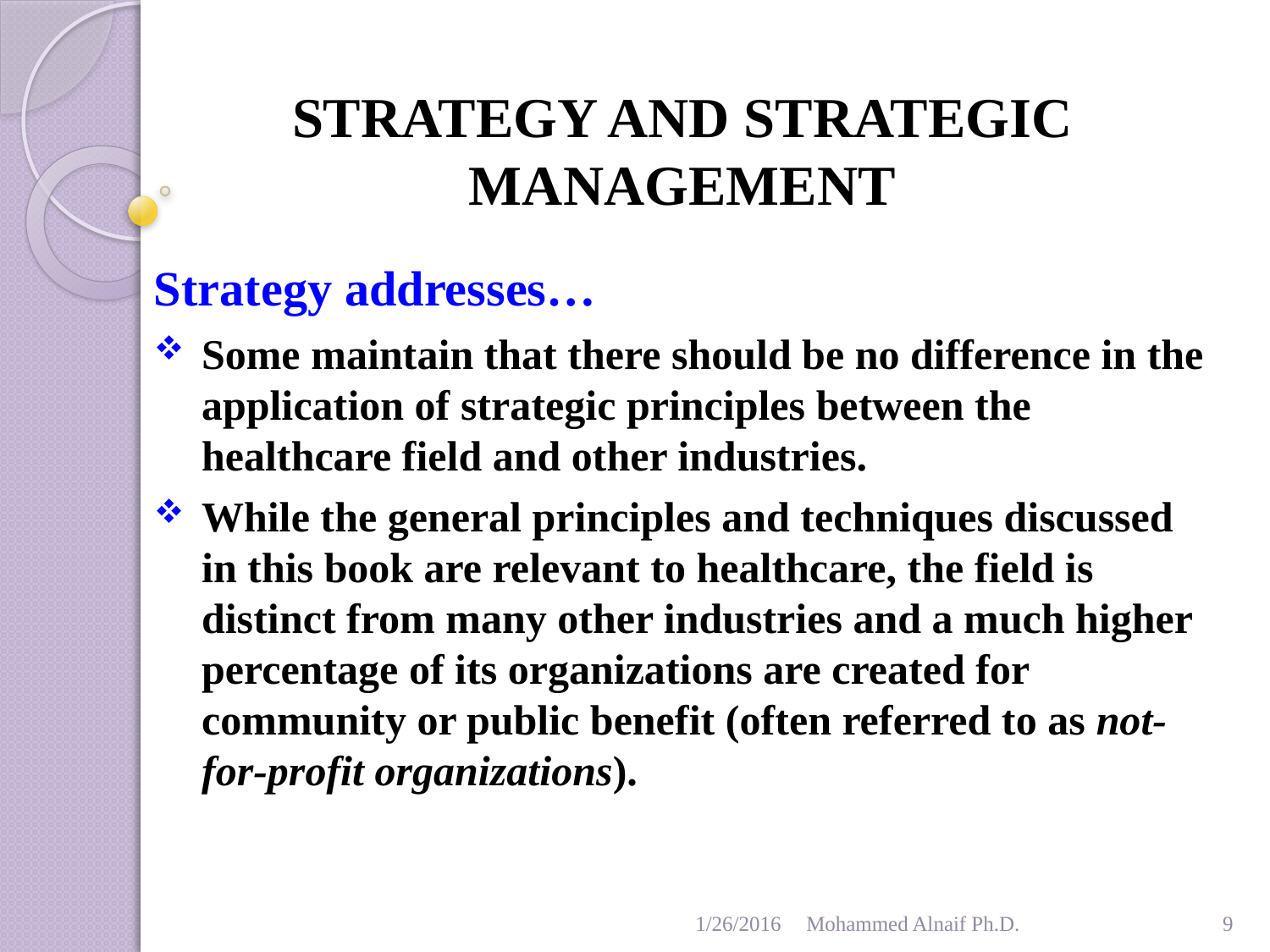

# STRATEGY AND STRATEGIC MANAGEMENT
Strategy addresses…
Some maintain that there should be no difference in the application of strategic principles between the healthcare field and other industries.
While the general principles and techniques discussed in this book are relevant to healthcare, the field is distinct from many other industries and a much higher percentage of its organizations are created for community or public benefit (often referred to as not-for-profit organizations).
1/26/2016
Mohammed Alnaif Ph.D.
9